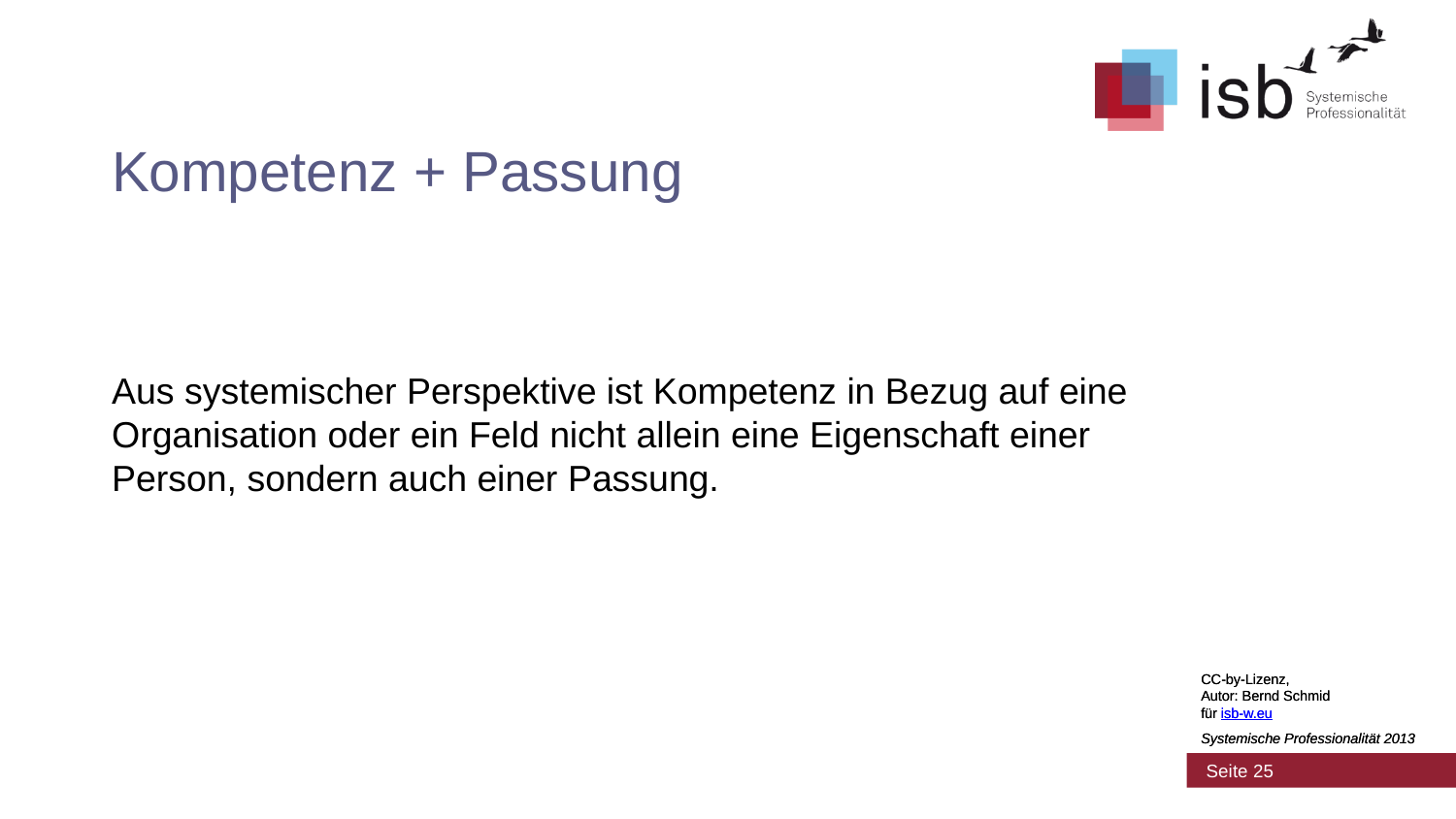

# Kompetenz + Passung
Aus systemischer Perspektive ist Kompetenz in Bezug auf eine Organisation oder ein Feld nicht allein eine Eigenschaft einer Person, sondern auch einer Passung.

CC-by-Lizenz,
Autor: Bernd Schmid
für isb-w.eu
Systemische Professionalität 2013
 Seite 25